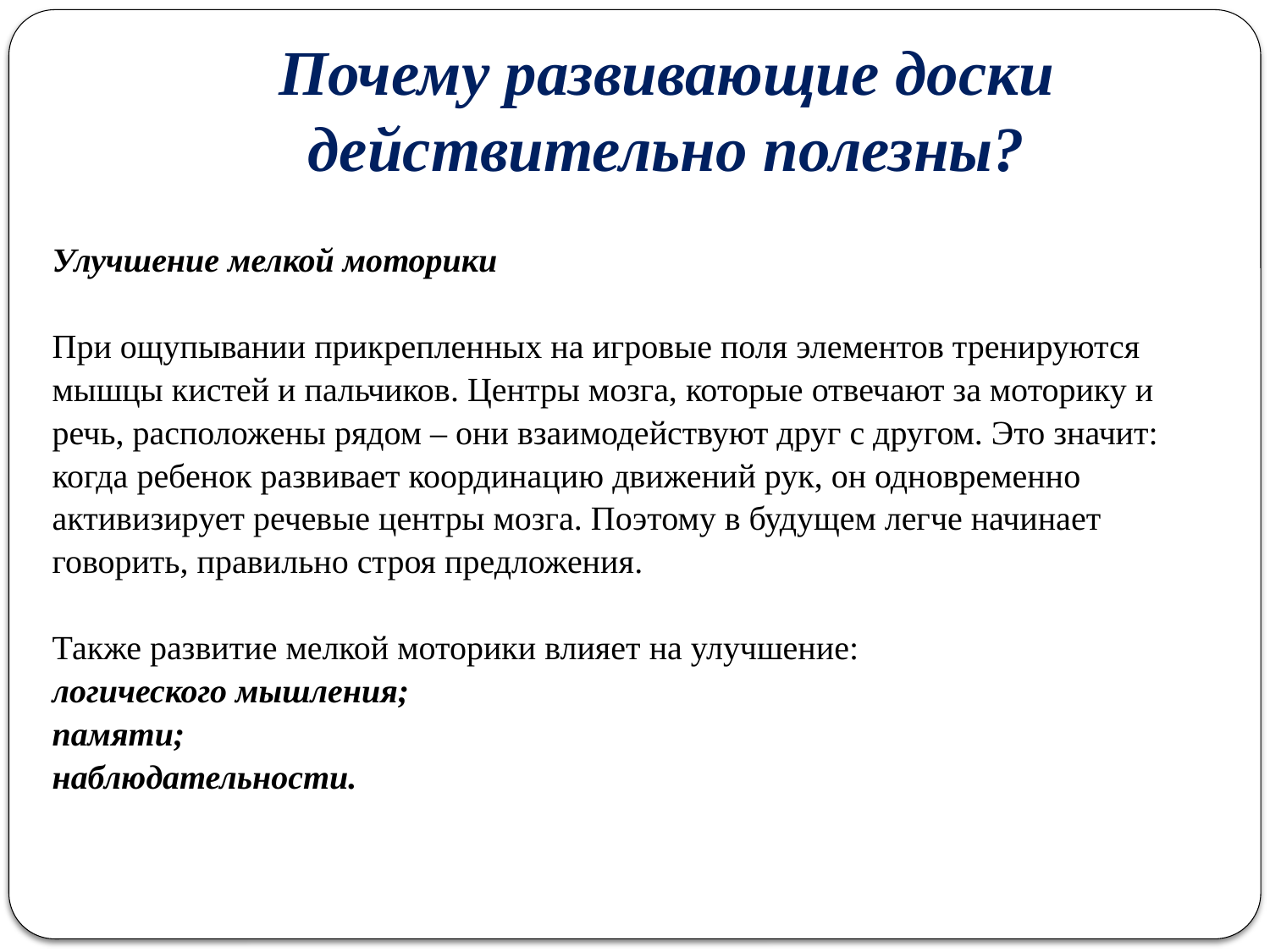

# Почему развивающие доски действительно полезны?

Улучшение мелкой моторики

При ощупывании прикрепленных на игровые поля элементов тренируются
мышцы кистей и пальчиков. Центры мозга, которые отвечают за моторику и
речь, расположены рядом – они взаимодействуют друг с другом. Это значит:
когда ребенок развивает координацию движений рук, он одновременно
активизирует речевые центры мозга. Поэтому в будущем легче начинает
говорить, правильно строя предложения.

Также развитие мелкой моторики влияет на улучшение:
логического мышления;
памяти;
наблюдательности.